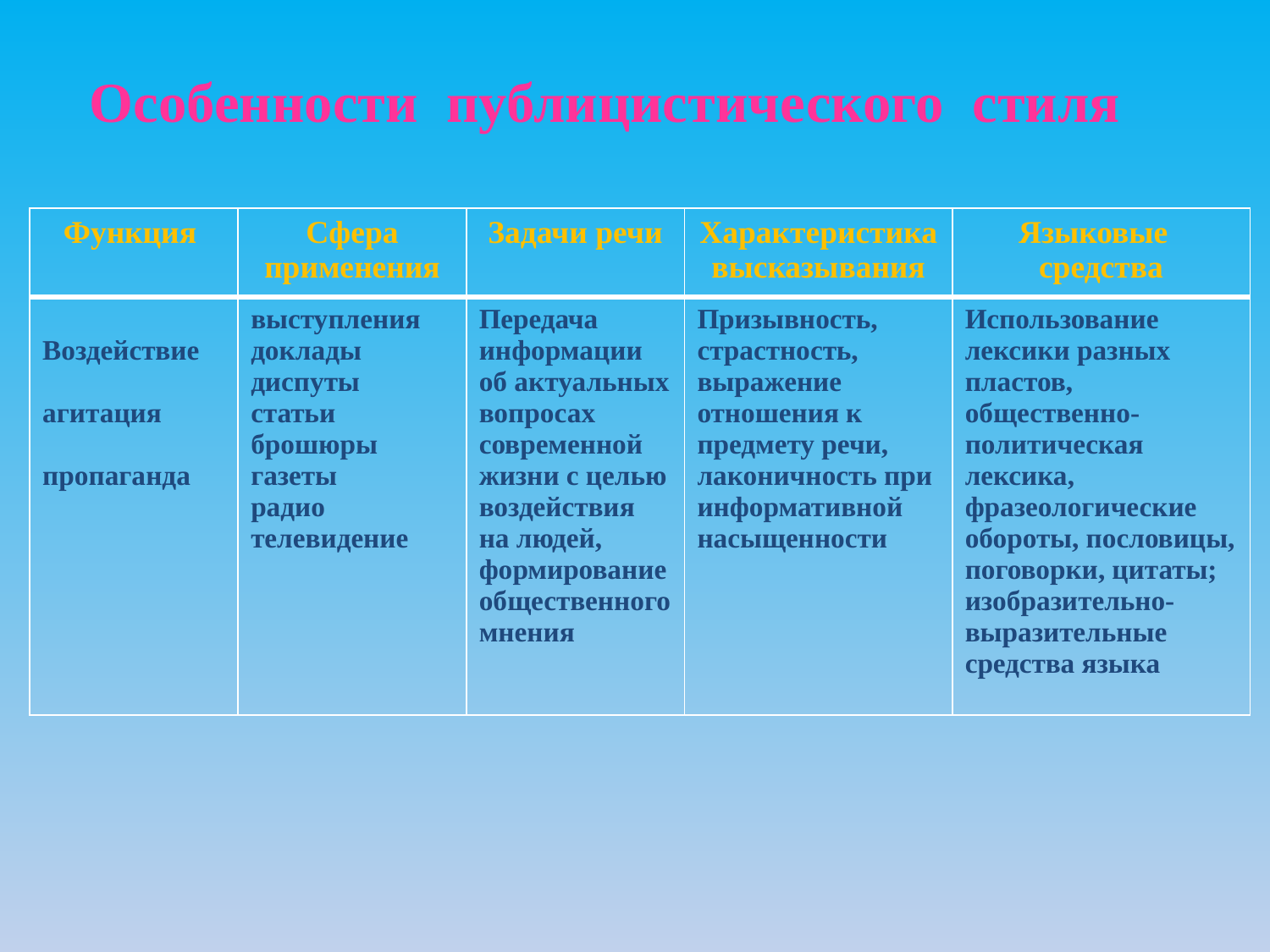

Особенности  публицистического  стиля
| Функция | Сфера применения | Задачи речи | Характеристика высказывания | Языковые средства |
| --- | --- | --- | --- | --- |
| Воздействие агитация пропаганда | выступления доклады диспуты статьи брошюры газеты радио телевидение | Передача информации об актуальных вопросах современной жизни с целью воздействия на людей, формирование общественного мнения | Призывность, страстность, выражение отношения к предмету речи, лаконичность при информативной насыщенности | Использование лексики разных пластов, общественно-политическая лексика, фразеологические обороты, пословицы, поговорки, цитаты; изобразительно-выразительные средства языка |